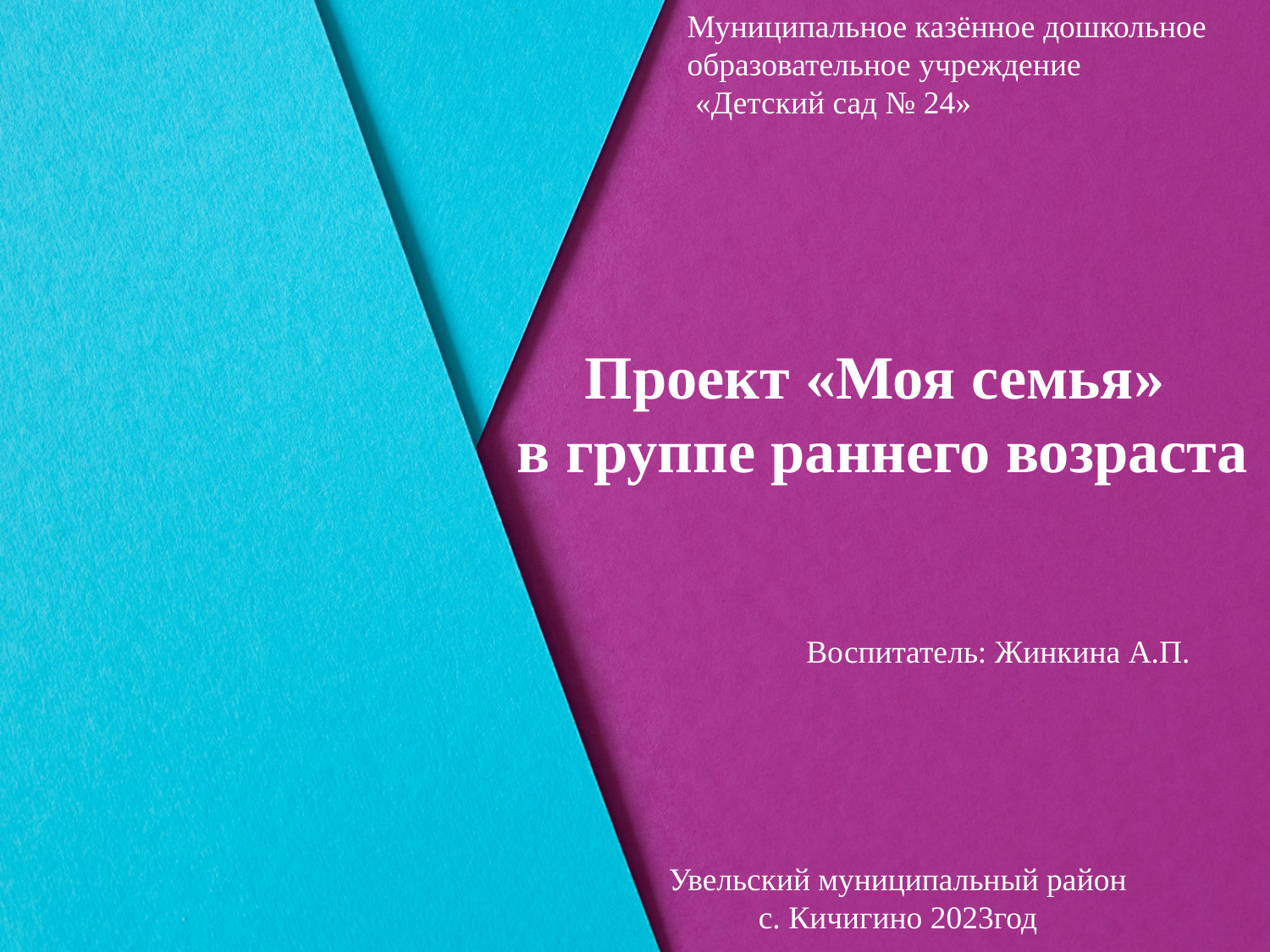

Муниципальное казённое дошкольное образовательное учреждение
 «Детский сад № 24»
# Проект «Моя семья» в группе раннего возраста
Воспитатель: Жинкина А.П.
Увельский муниципальный район
с. Кичигино 2023год